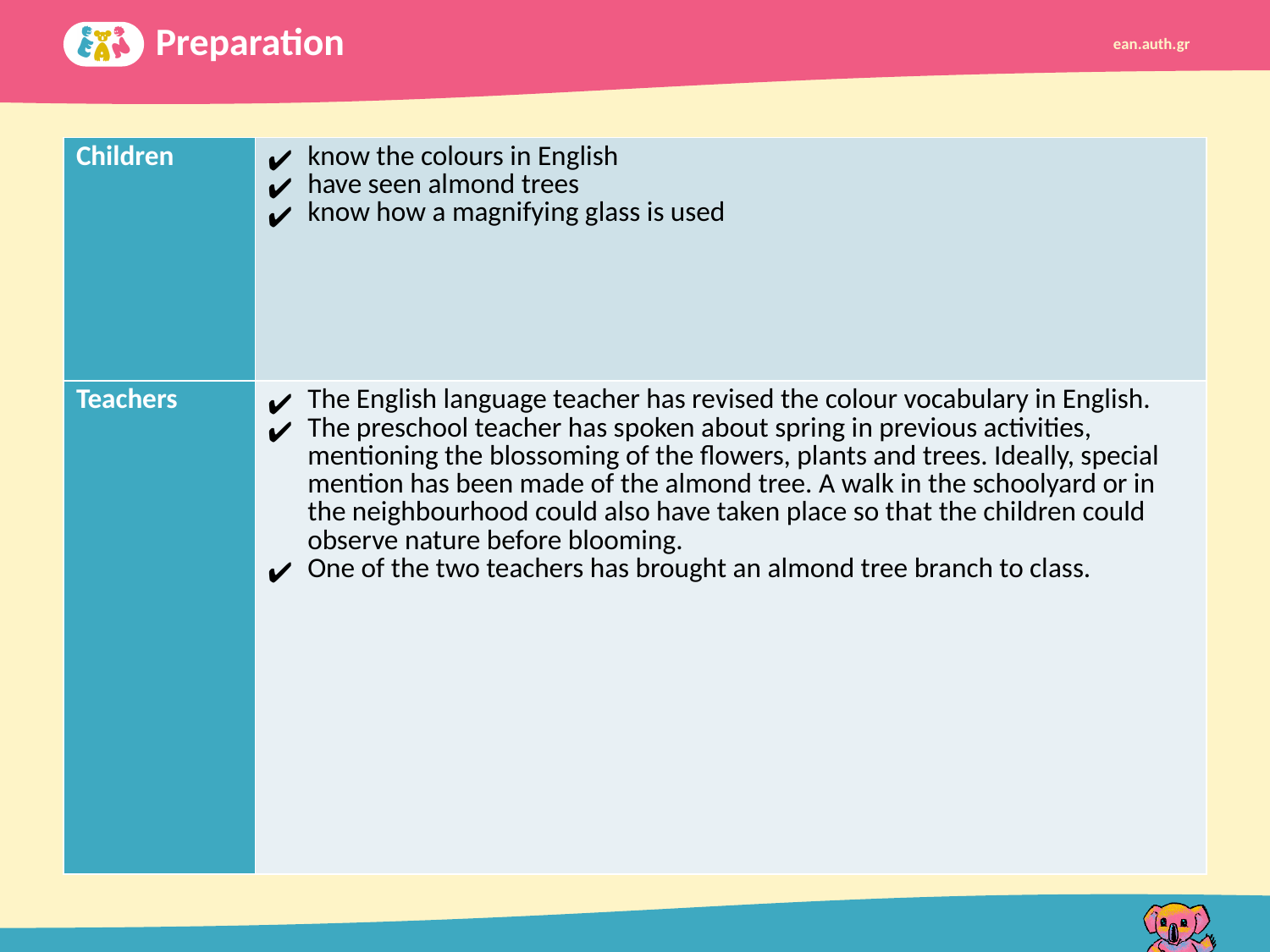

Preparation
| Children | know the colours in English have seen almond trees know how a magnifying glass is used |
| --- | --- |
| Teachers | The English language teacher has revised the colour vocabulary in English. The preschool teacher has spoken about spring in previous activities, mentioning the blossoming of the flowers, plants and trees. Ideally, special mention has been made of the almond tree. A walk in the schoolyard or in the neighbourhood could also have taken place so that the children could observe nature before blooming. One of the two teachers has brought an almond tree branch to class. |